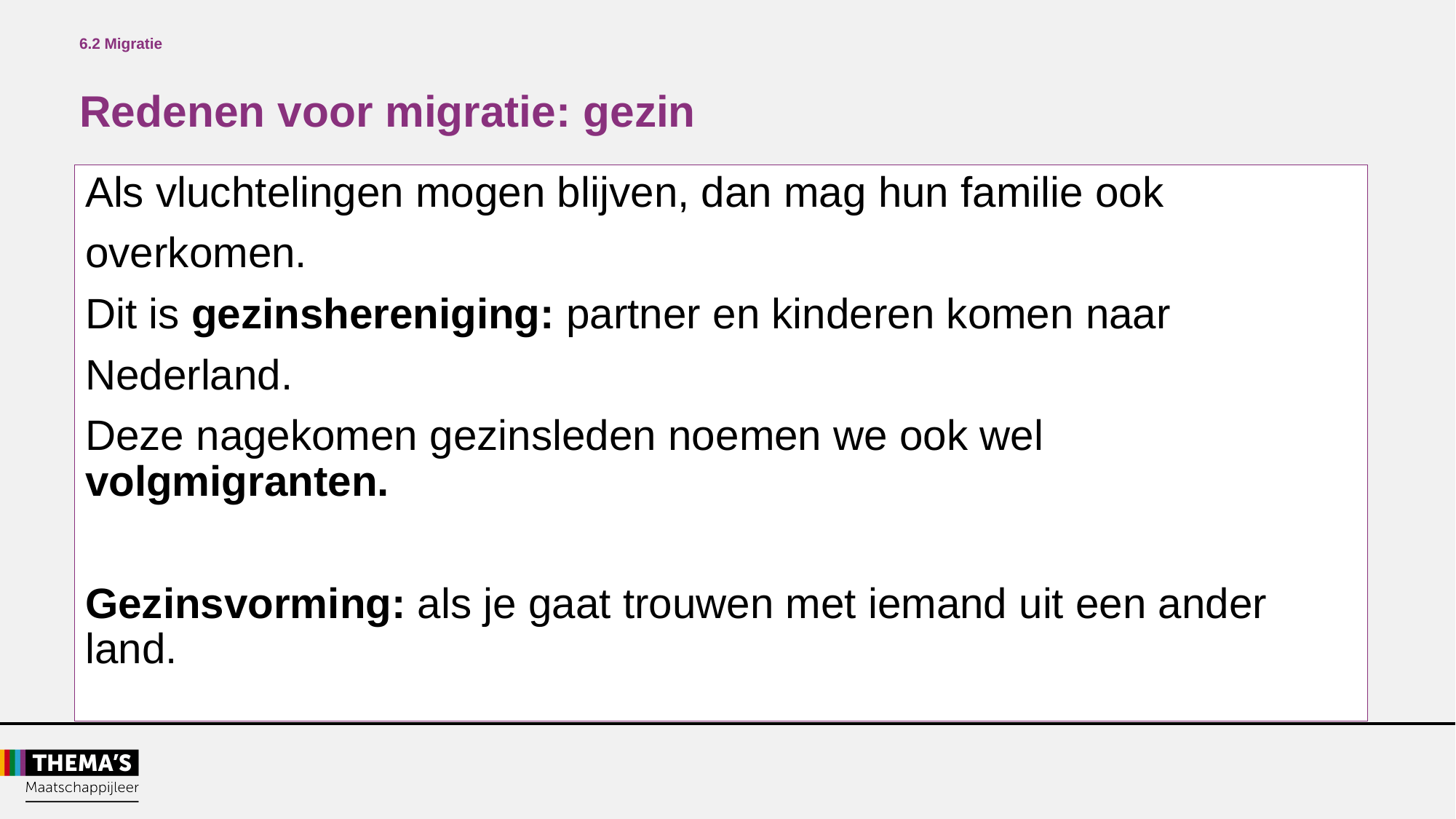

6.2 Migratie
Redenen voor migratie: gezin
Als vluchtelingen mogen blijven, dan mag hun familie ook
overkomen.
Dit is gezinshereniging: partner en kinderen komen naar
Nederland.
Deze nagekomen gezinsleden noemen we ook wel volgmigranten.

Gezinsvorming: als je gaat trouwen met iemand uit een ander land.